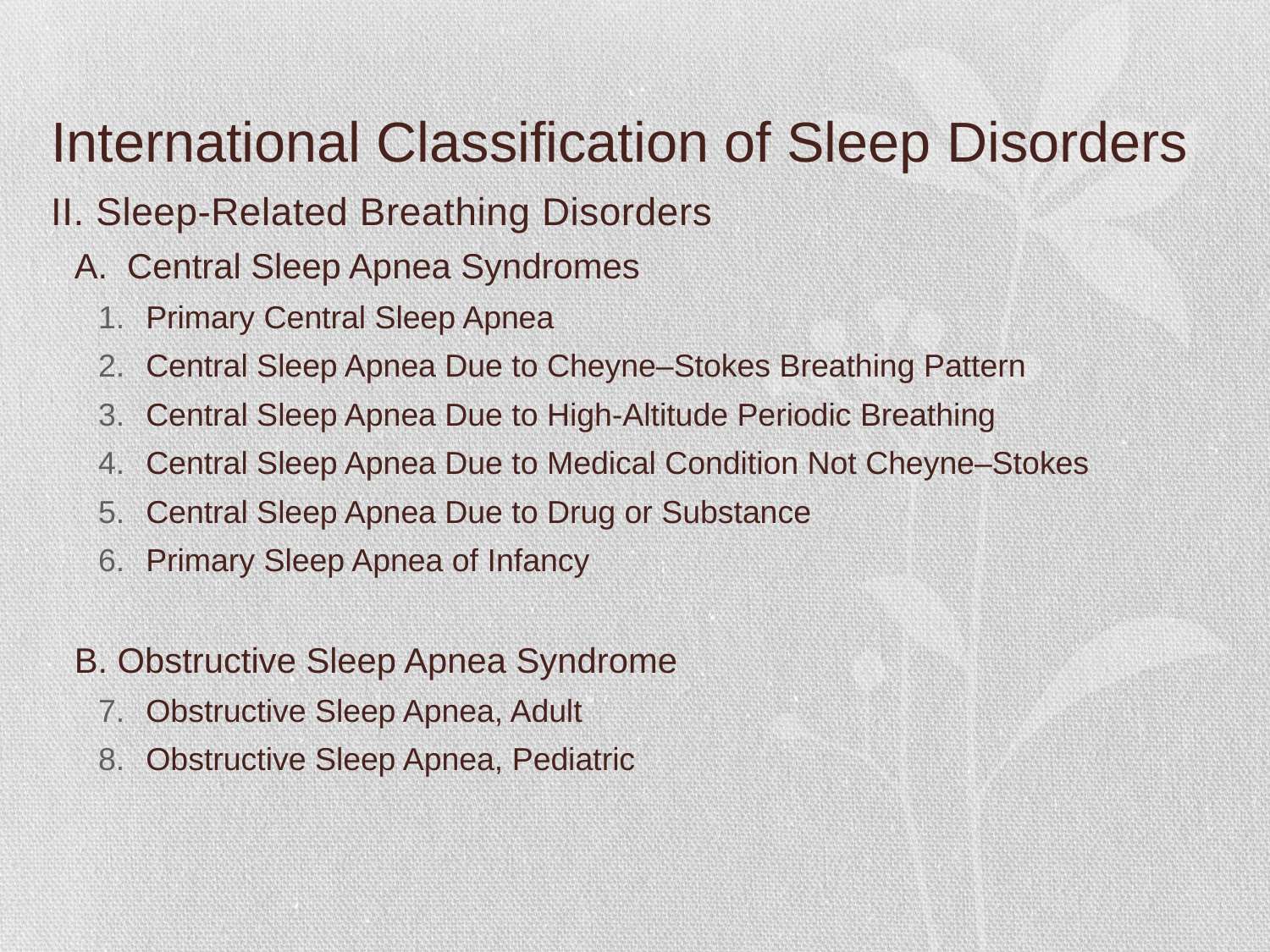

# International Classification of Sleep Disorders
II. Sleep-Related Breathing Disorders
A.  Central Sleep Apnea Syndromes
Primary Central Sleep Apnea
Central Sleep Apnea Due to Cheyne–Stokes Breathing Pattern
Central Sleep Apnea Due to High-Altitude Periodic Breathing
Central Sleep Apnea Due to Medical Condition Not Cheyne–Stokes
Central Sleep Apnea Due to Drug or Substance
Primary Sleep Apnea of Infancy

B. Obstructive Sleep Apnea Syndrome
Obstructive Sleep Apnea, Adult
Obstructive Sleep Apnea, Pediatric